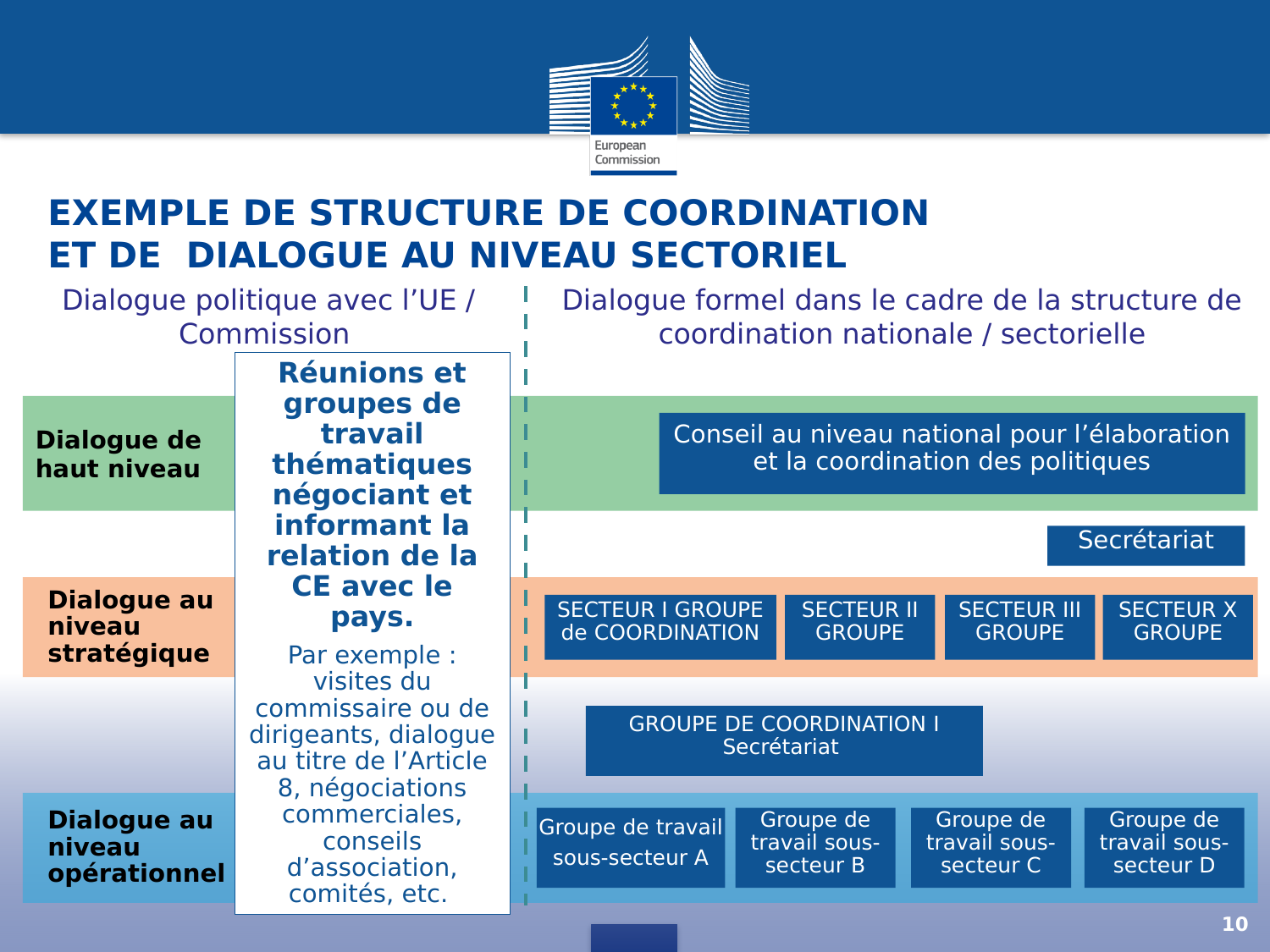

# Exemple de structure de coordination et de  dialogue au niveau sectoriel
Dialogue politique avec l’UE / Commission
Dialogue formel dans le cadre de la structure de coordination nationale / sectorielle
Réunions et groupes de travail thématiques négociant et informant la relation de la CE avec le pays.
Par exemple : visites du commissaire ou de dirigeants, dialogue au titre de l’Article 8, négociations commerciales, conseils d’association, comités, etc.

Dialogue de haut niveau
Conseil au niveau national pour l’élaboration et la coordination des politiques
Secrétariat

Dialogue au niveau stratégique
SECTEUR I GROUPE de COORDINATION
SECTEUR II GROUPE
SECTEUR III GROUPE
SECTEUR X GROUPE

GROUPE DE COORDINATION I Secrétariat

Dialogue au niveau opérationnel
Groupe de travail
sous-secteur A
Groupe de travail sous-secteur B
Groupe de travail sous-secteur C
Groupe de travail sous-secteur D
10